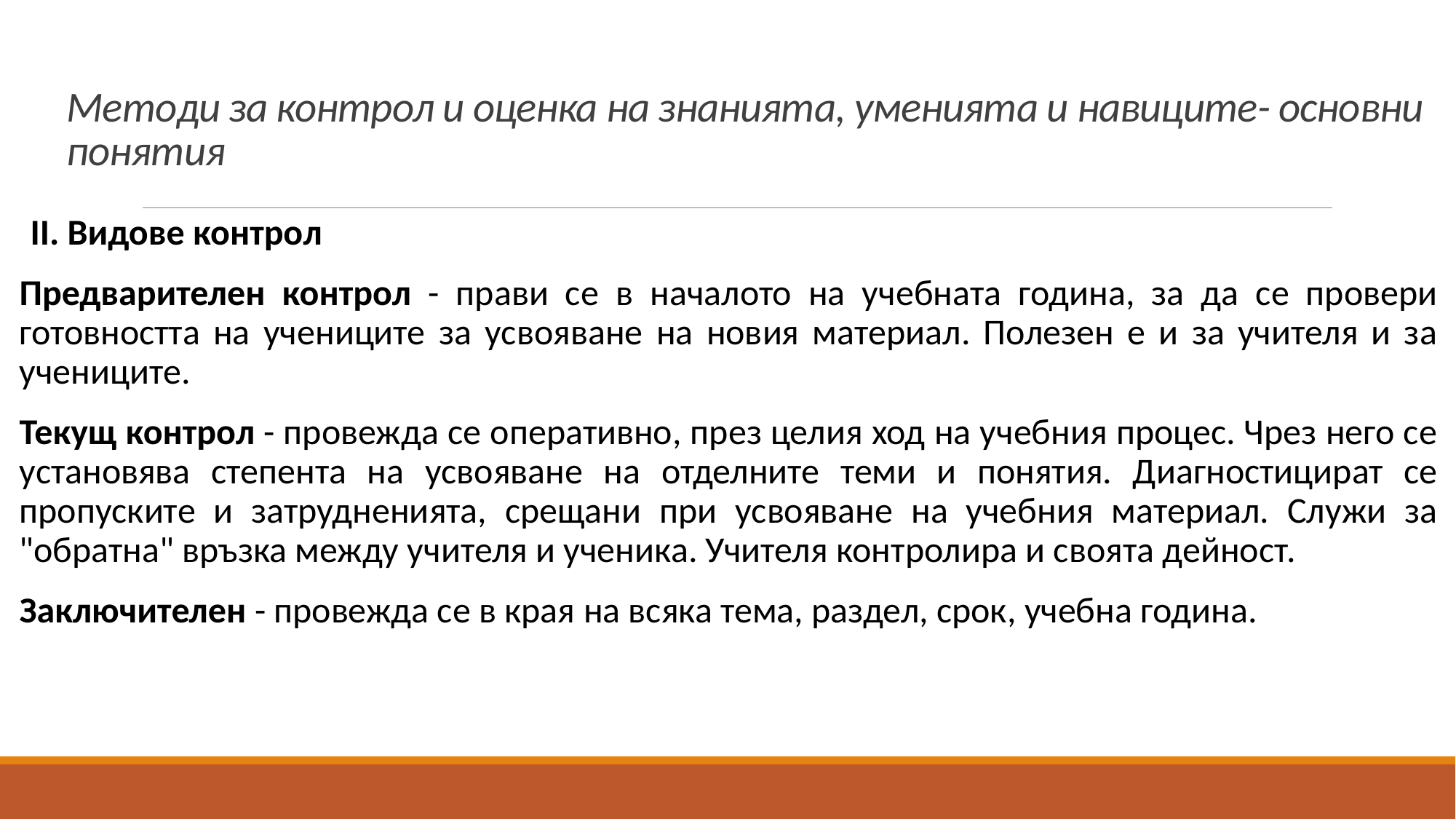

Методи за контрол и оценка на знанията, уменията и навиците- основни понятия
II. Видове контрол
Предварителен контрол - прави се в началото на учебната година, за да се провери готовността на учениците за усвояване на новия материал. Полезен е и за учителя и за учениците.
Текущ контрол - провежда се оперативно, през целия ход на учебния процес. Чрез него се установява степента на усвояване на отделните теми и понятия. Диагностицират се пропуските и затрудненията, срещани при усвояване на учебния материал. Служи за "обратна" връзка между учителя и ученика. Учителя контролира и своята дейност.
Заключителен - провежда се в края на всяка тема, раздел, срок, учебна година.